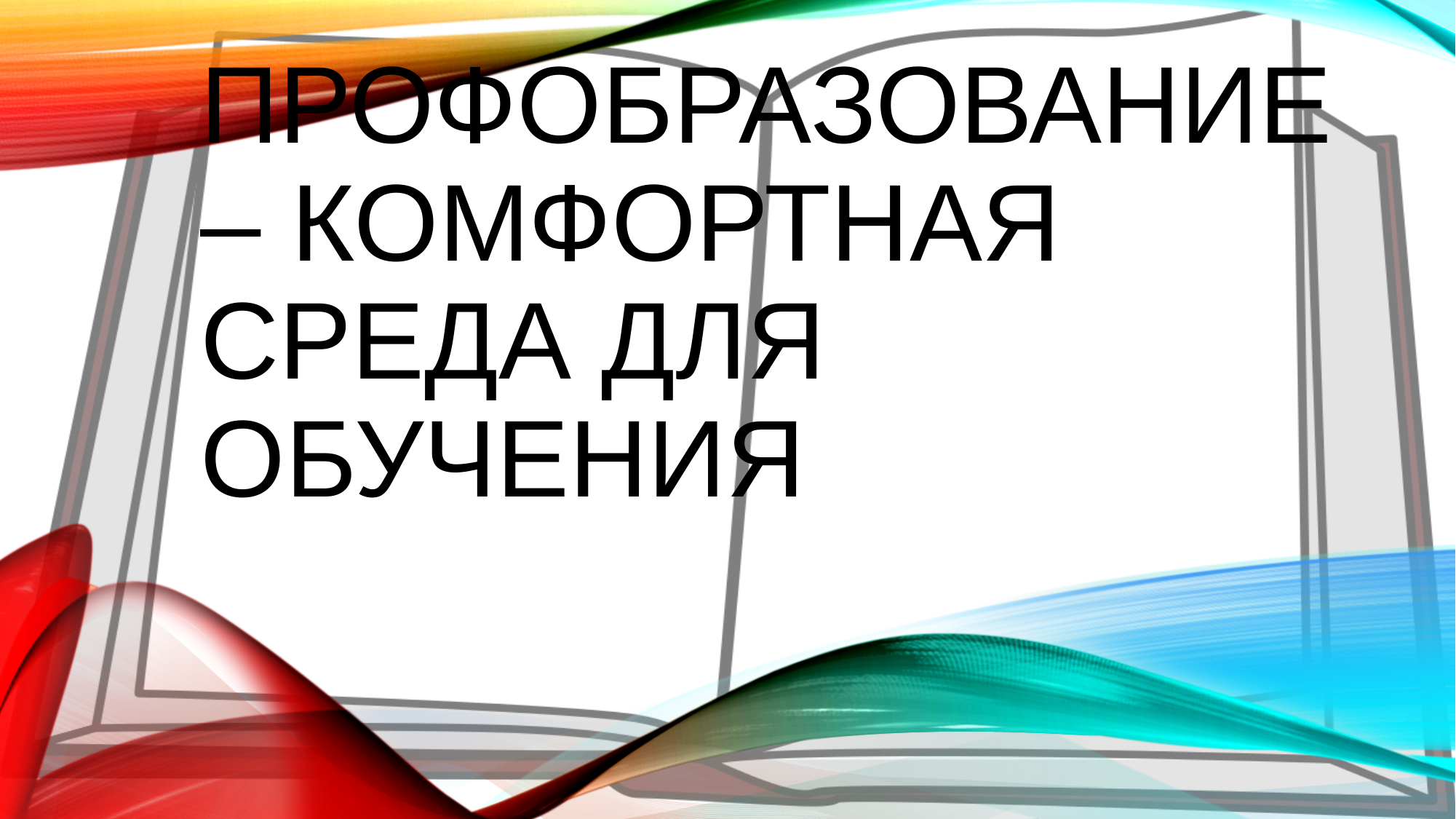

# Профобразование – комфортная среда для обучения